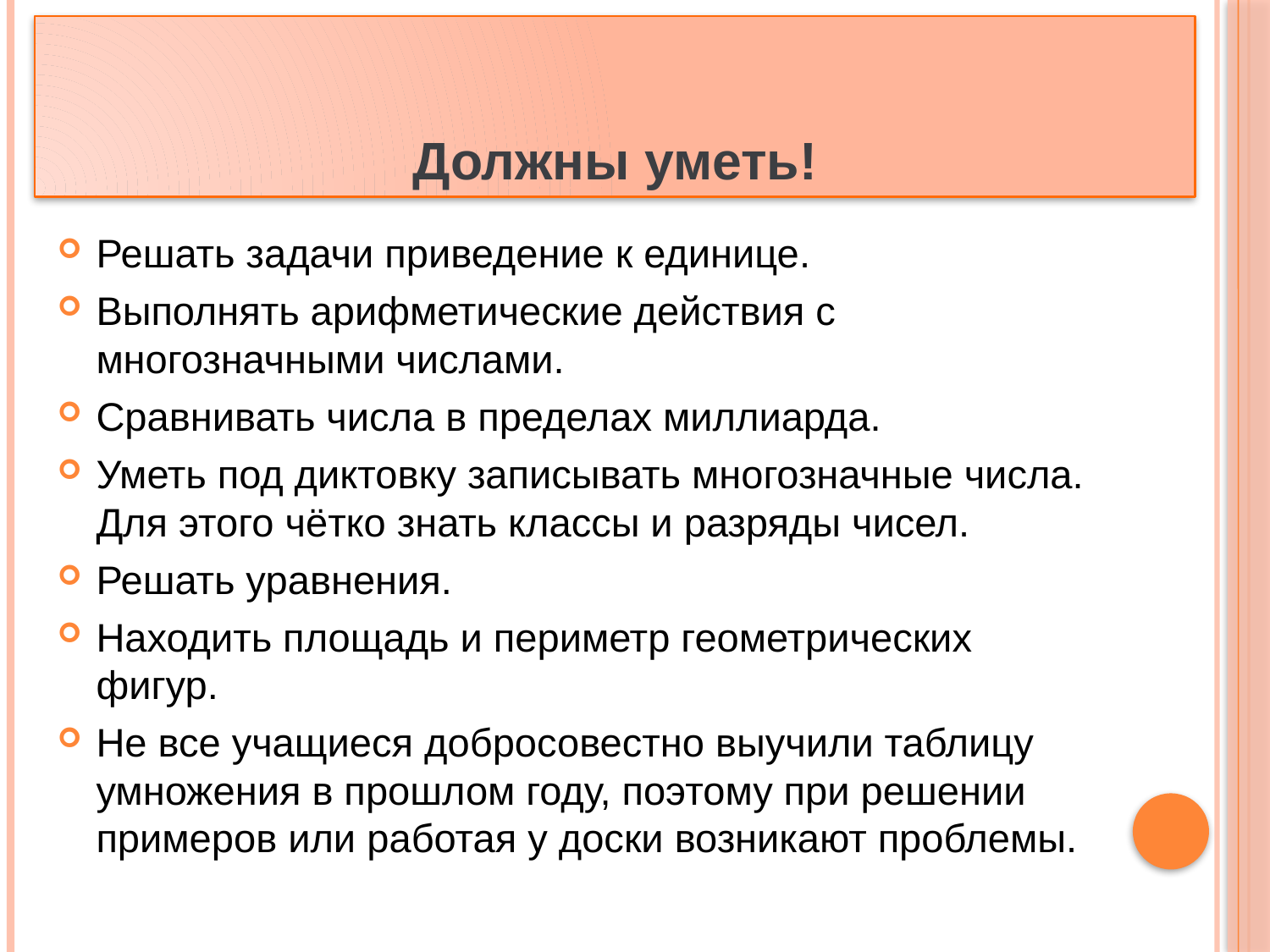

# Должны уметь!
Решать задачи приведение к единице.
Выполнять арифметические действия с многозначными числами.
Сравнивать числа в пределах миллиарда.
Уметь под диктовку записывать многозначные числа. Для этого чётко знать классы и разряды чисел.
Решать уравнения.
Находить площадь и периметр геометрических фигур.
Не все учащиеся добросовестно выучили таблицу умножения в прошлом году, поэтому при решении примеров или работая у доски возникают проблемы.